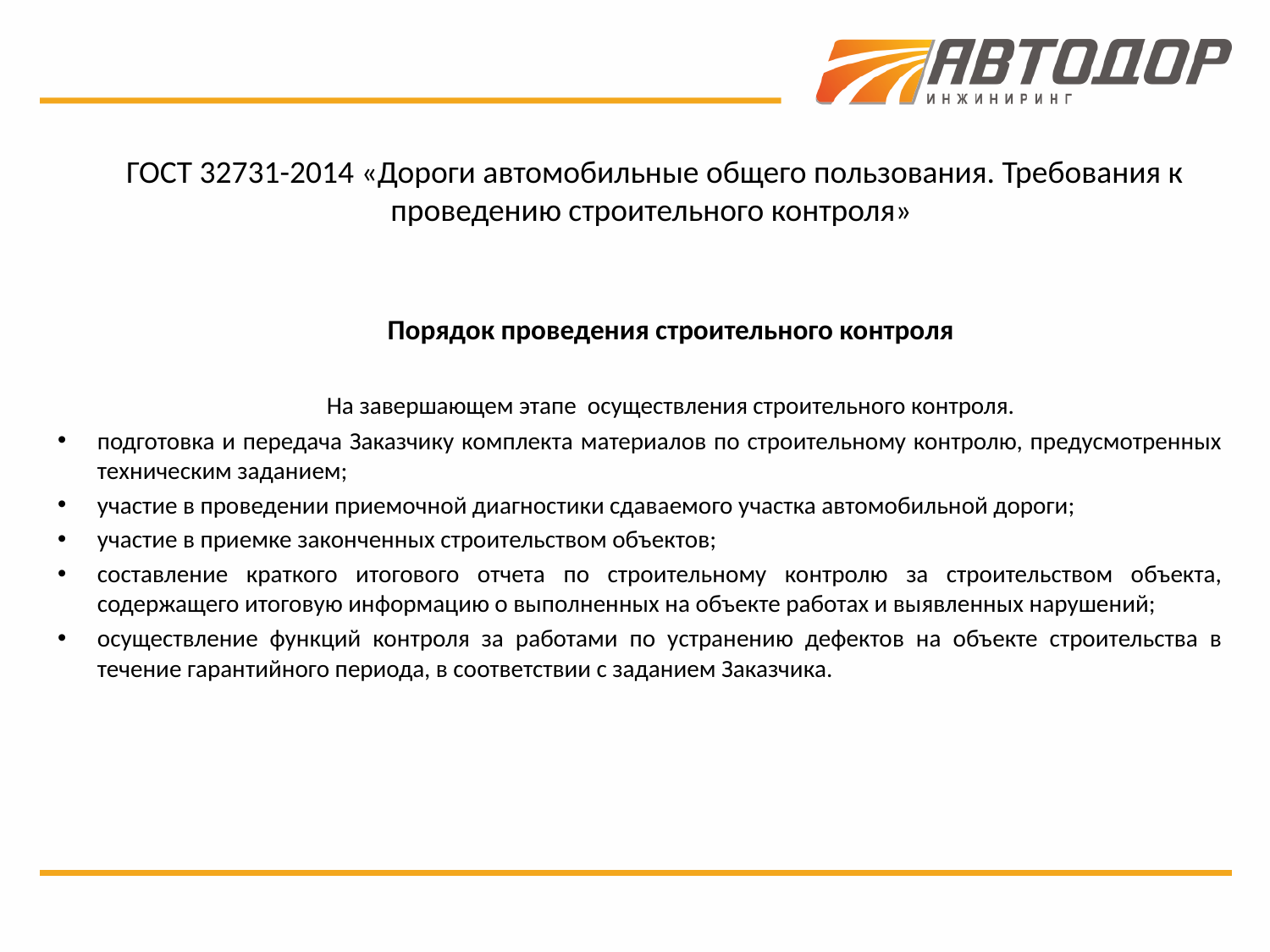

# ГОСТ 32731-2014 «Дороги автомобильные общего пользования. Требования к проведению строительного контроля»

Порядок проведения строительного контроля

На завершающем этапе  осуществления строительного контроля.
подготовка и передача Заказчику комплекта материалов по строительному контролю, предусмотренных техническим заданием;
участие в проведении приемочной диагностики сдаваемого участка автомобильной дороги;
участие в приемке законченных строительством объектов;
составление краткого итогового отчета по строительному контролю за строительством объекта, содержащего итоговую информацию о выполненных на объекте работах и выявленных нарушений;
осуществление функций контроля за работами по устранению дефектов на объекте строительства в течение гарантийного периода, в соответствии с заданием Заказчика.